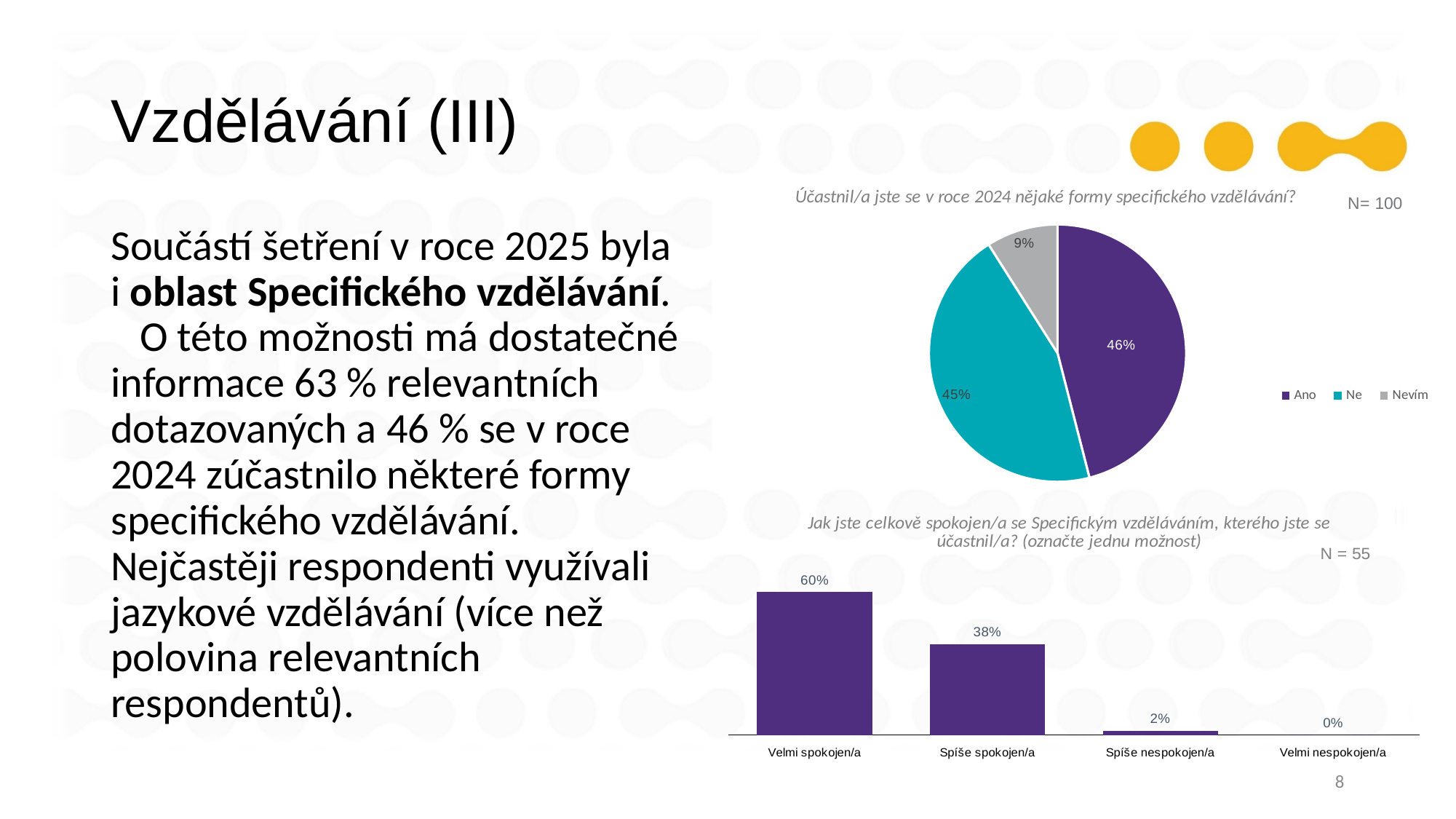

# Vzdělávání (III)

### Chart: Účastnil/a jste se v roce 2024 nějaké formy specifického vzdělávání?

| Category | Total |
|---|---|
| Ano | 46.0 |
| Ne | 45.0 |
| Nevím | 9.0 |
Součástí šetření v roce 2025 byla i oblast Specifického vzdělávání.     O této možnosti má dostatečné informace 63 % relevantních dotazovaných a 46 % se v roce 2024 zúčastnilo některé formy specifického vzdělávání. Nejčastěji respondenti využívali jazykové vzdělávání (více než polovina relevantních respondentů).

### Chart: Jak jste celkově spokojen/a se Specifickým vzděláváním, kterého jste se účastnil/a? (označte jednu možnost)

| Category | Count of 19 Jak jste celkově spokojen/a se Specifickým vzděláváním, kterého jste se účastnil/a? (označte jednu možnost) |
|---|---|
| Velmi spokojen/a | 0.6 |
| Spíše spokojen/a | 0.38181818181818183 |
| Spíše nespokojen/a | 0.01818181818181818 |
| Velmi nespokojen/a | 0.0 |
8